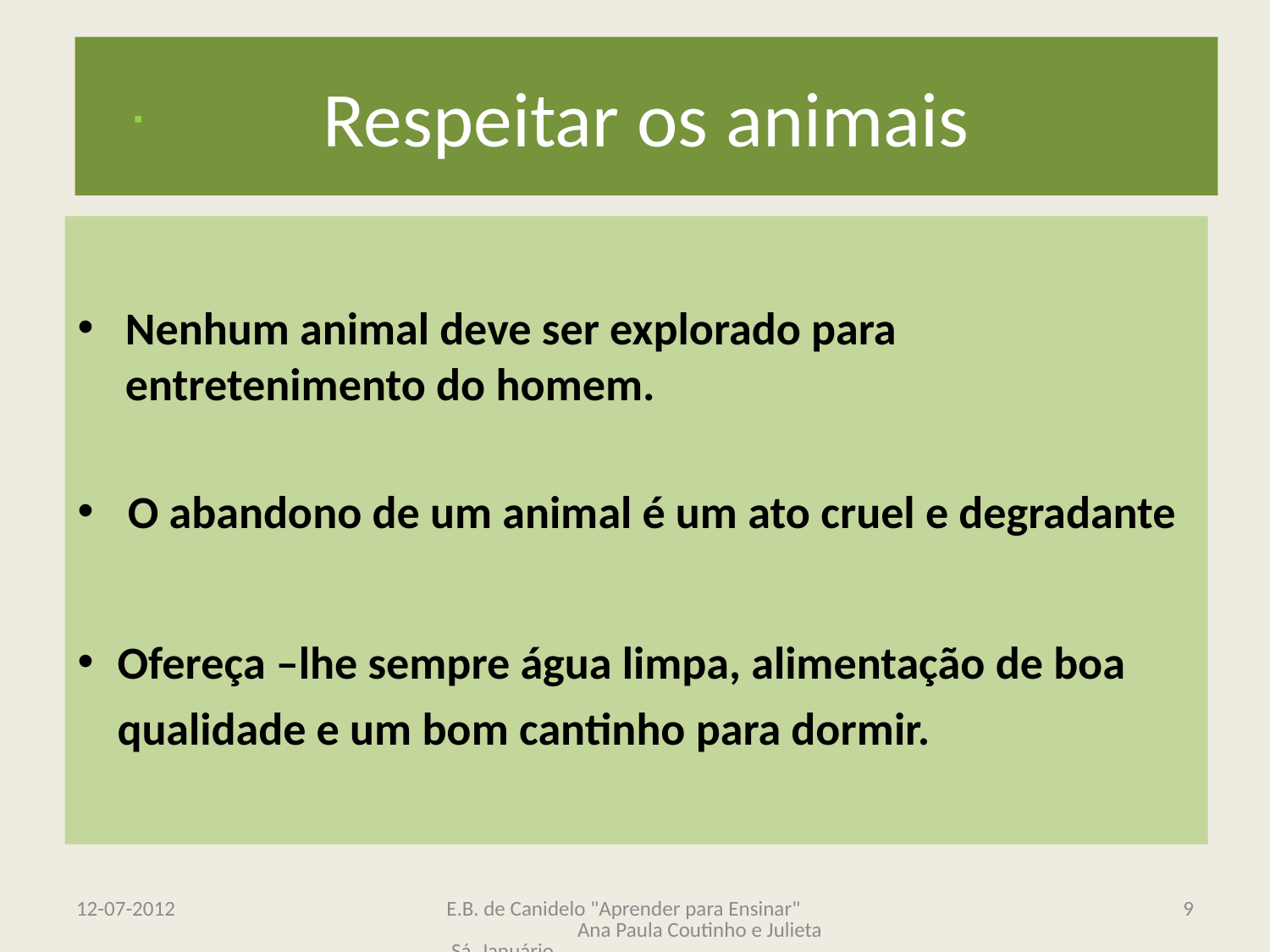

# Respeitar os animais

Nenhum animal deve ser explorado para entretenimento do homem.

 O abandono de um animal é um ato cruel e degradante

Ofereça –lhe sempre água limpa, alimentação de boa qualidade e um bom cantinho para dormir.

12-07-2012
E.B. de Canidelo "Aprender para Ensinar"                               Ana Paula Coutinho e Julieta Sá  Januário
9